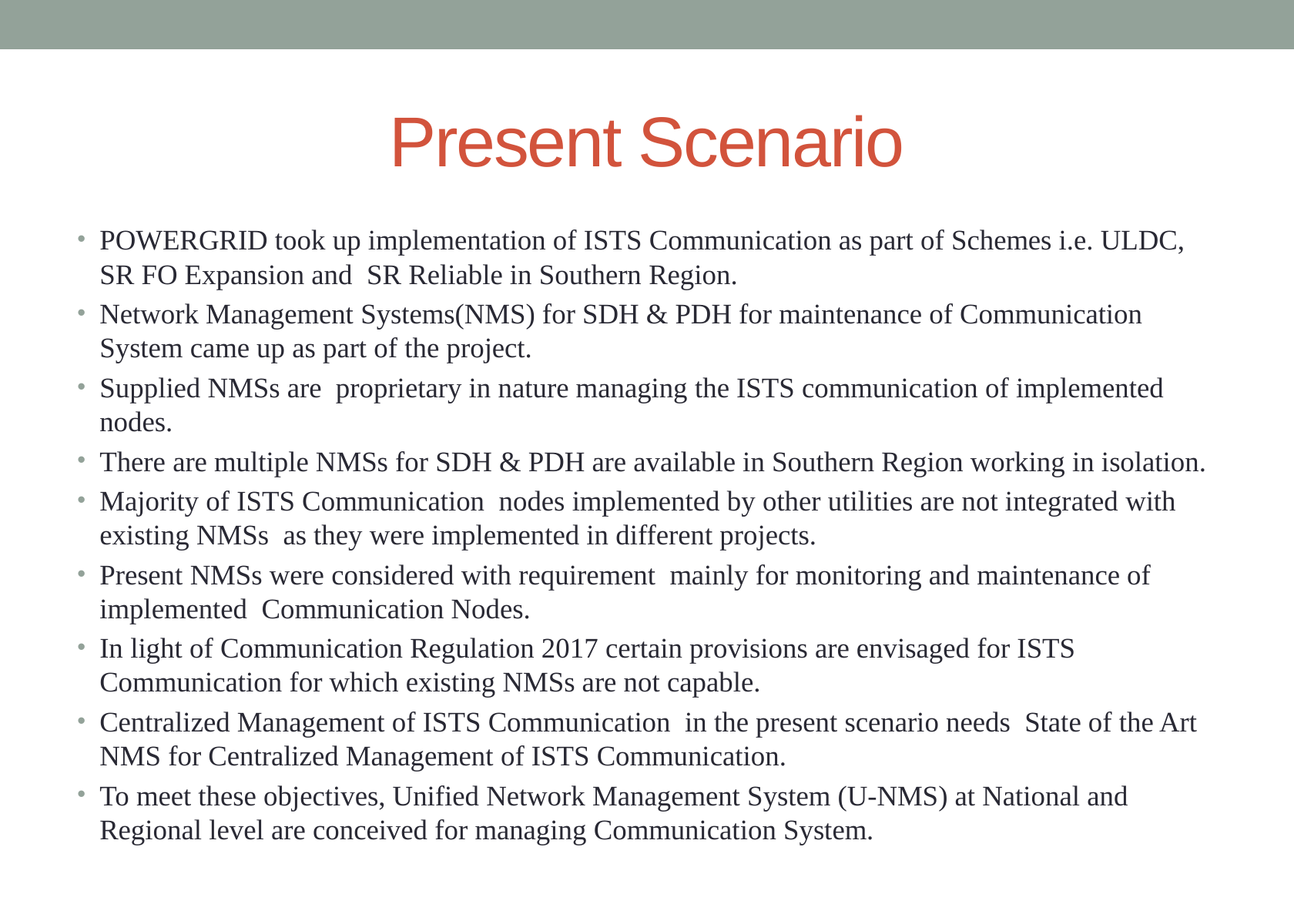

# Present Scenario
POWERGRID took up implementation of ISTS Communication as part of Schemes i.e. ULDC, SR FO Expansion and  SR Reliable in Southern Region.
Network Management Systems(NMS) for SDH & PDH for maintenance of Communication System came up as part of the project.
Supplied NMSs are  proprietary in nature managing the ISTS communication of implemented nodes.
There are multiple NMSs for SDH & PDH are available in Southern Region working in isolation.
Majority of ISTS Communication  nodes implemented by other utilities are not integrated with existing NMSs  as they were implemented in different projects.
Present NMSs were considered with requirement  mainly for monitoring and maintenance of implemented  Communication Nodes.
In light of Communication Regulation 2017 certain provisions are envisaged for ISTS Communication for which existing NMSs are not capable.
Centralized Management of ISTS Communication  in the present scenario needs  State of the Art NMS for Centralized Management of ISTS Communication.
To meet these objectives, Unified Network Management System (U-NMS) at National and Regional level are conceived for managing Communication System.